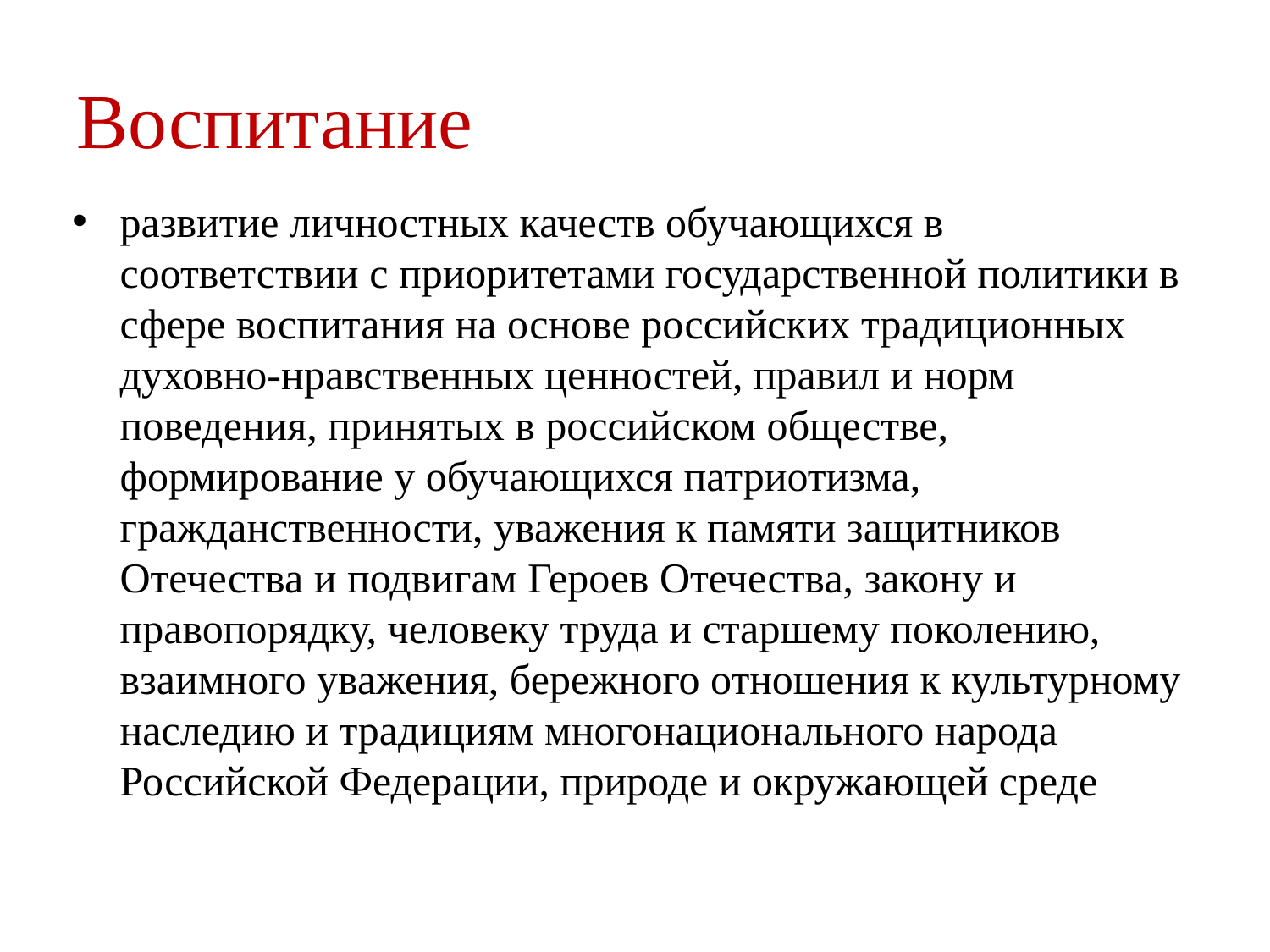

# Воспитание
развитие личностных качеств обучающихся в соответствии с приоритетами государственной политики в сфере воспитания на основе российских традиционных духовно-нравственных ценностей, правил и норм поведения, принятых в российском обществе, формирование у обучающихся патриотизма, гражданственности, уважения к памяти защитников
Отечества и подвигам Героев Отечества, закону и правопорядку, человеку труда и старшему поколению, взаимного уважения, бережного отношения к культурному
наследию и традициям многонационального народа Российской Федерации, природе и окружающей среде